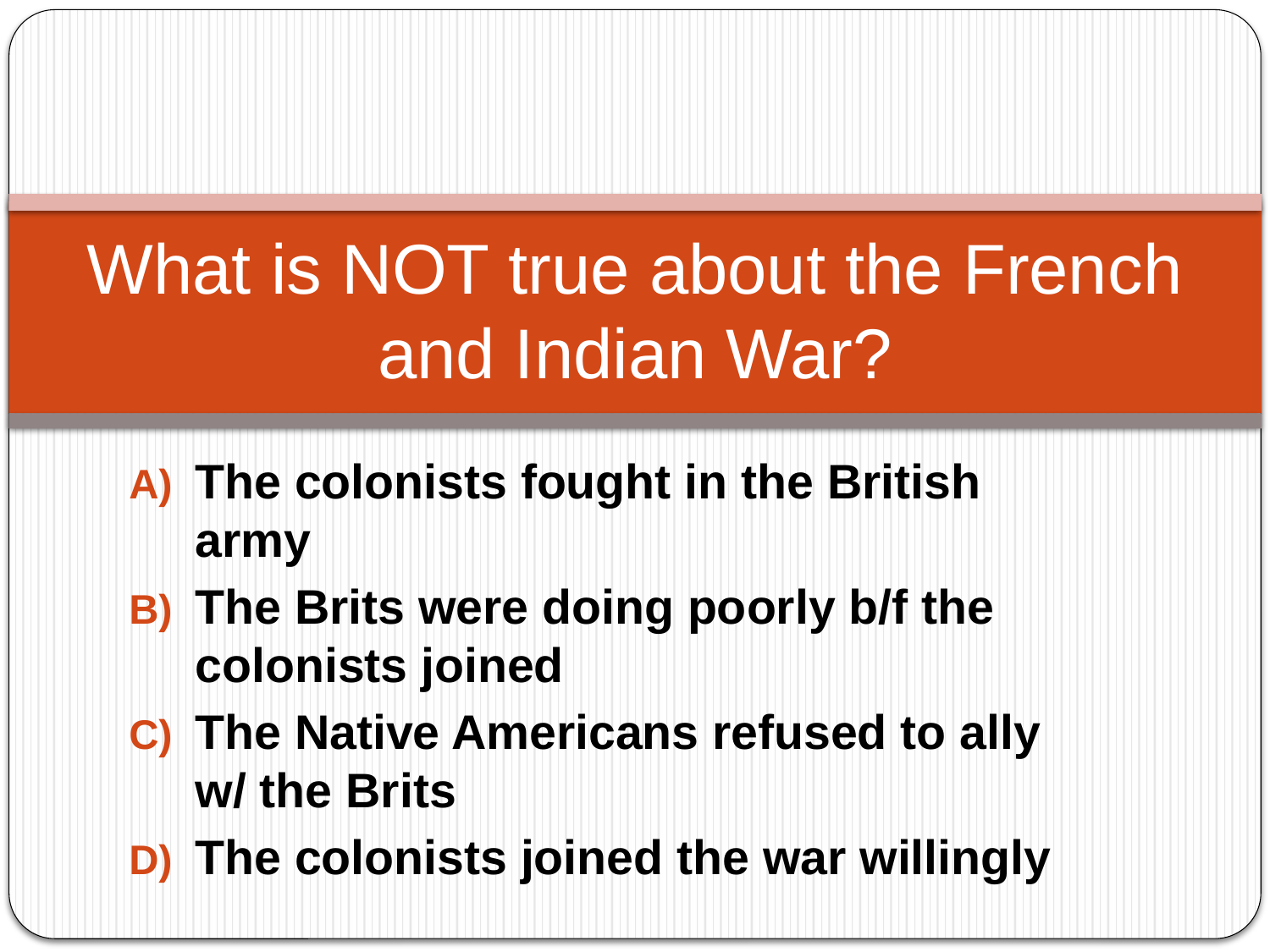

# What is NOT true about the French and Indian War?
The colonists fought in the British army
The Brits were doing poorly b/f the colonists joined
The Native Americans refused to ally w/ the Brits
The colonists joined the war willingly